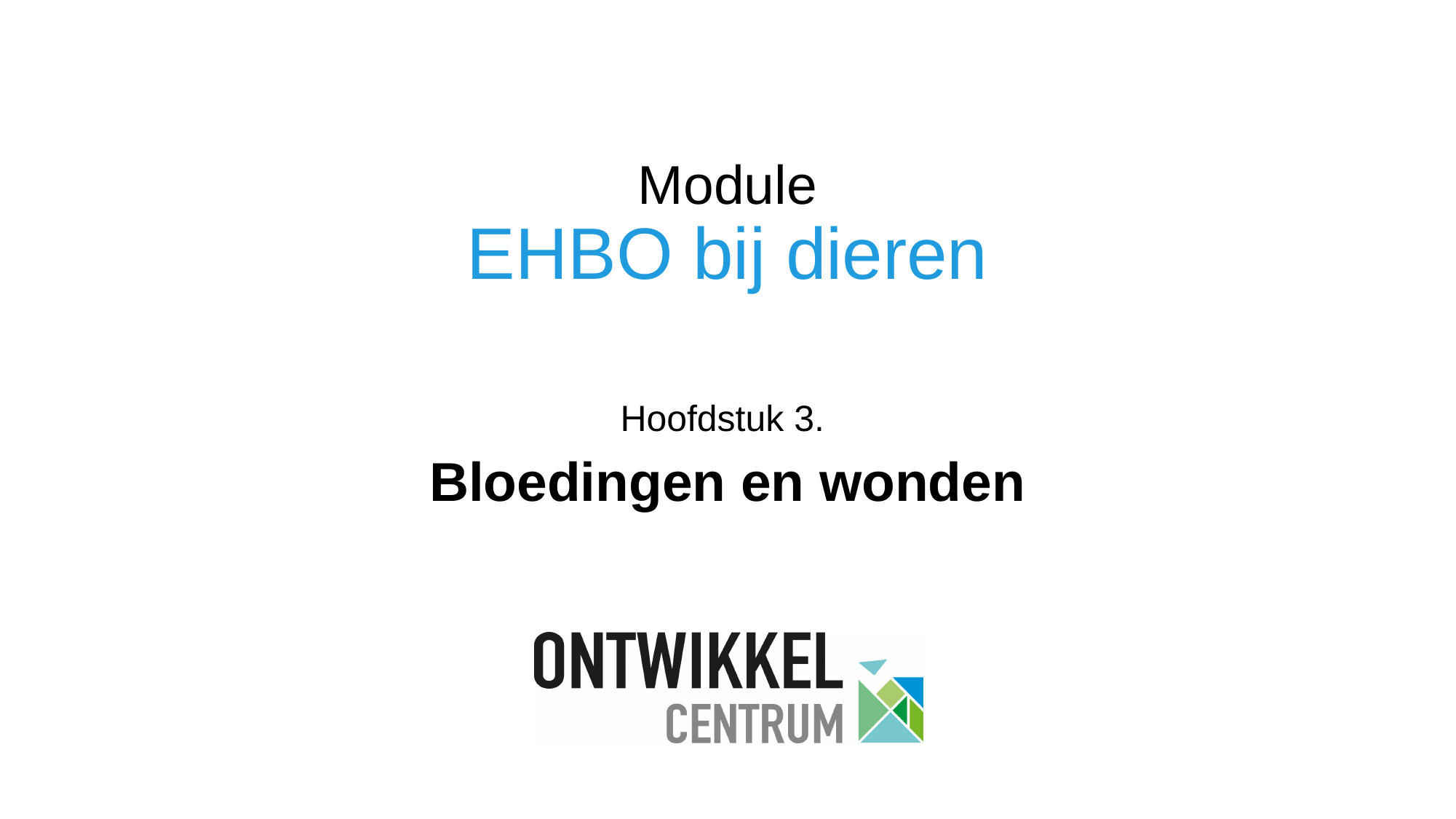

# Module EHBO bij dieren
Hoofdstuk 3.
Bloedingen en wonden